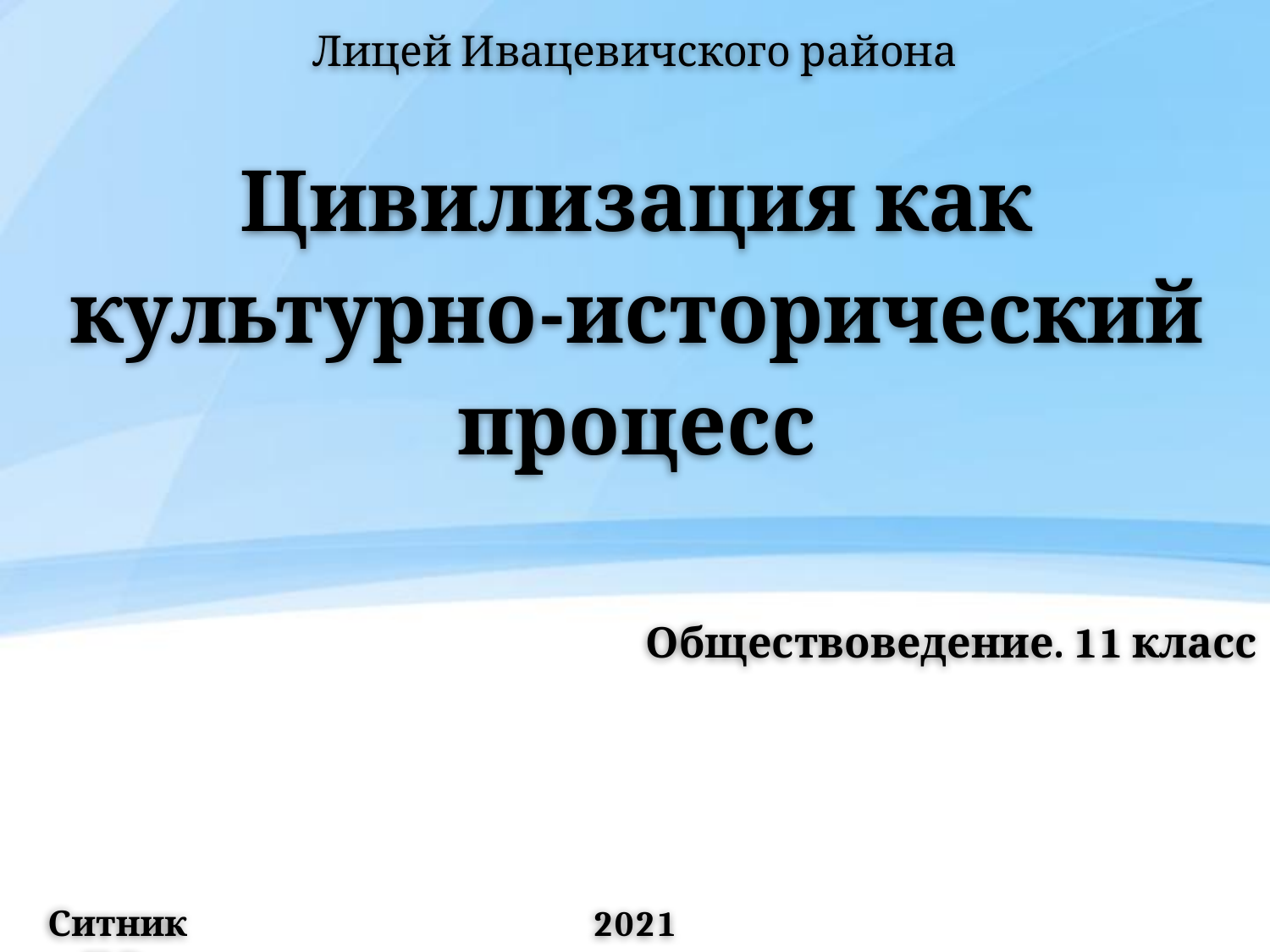

Лицей Ивацевичского района
# Цивилизация как культурно-исторический процесс
Обществоведение. 11 класс
Ситник П.В.
2021